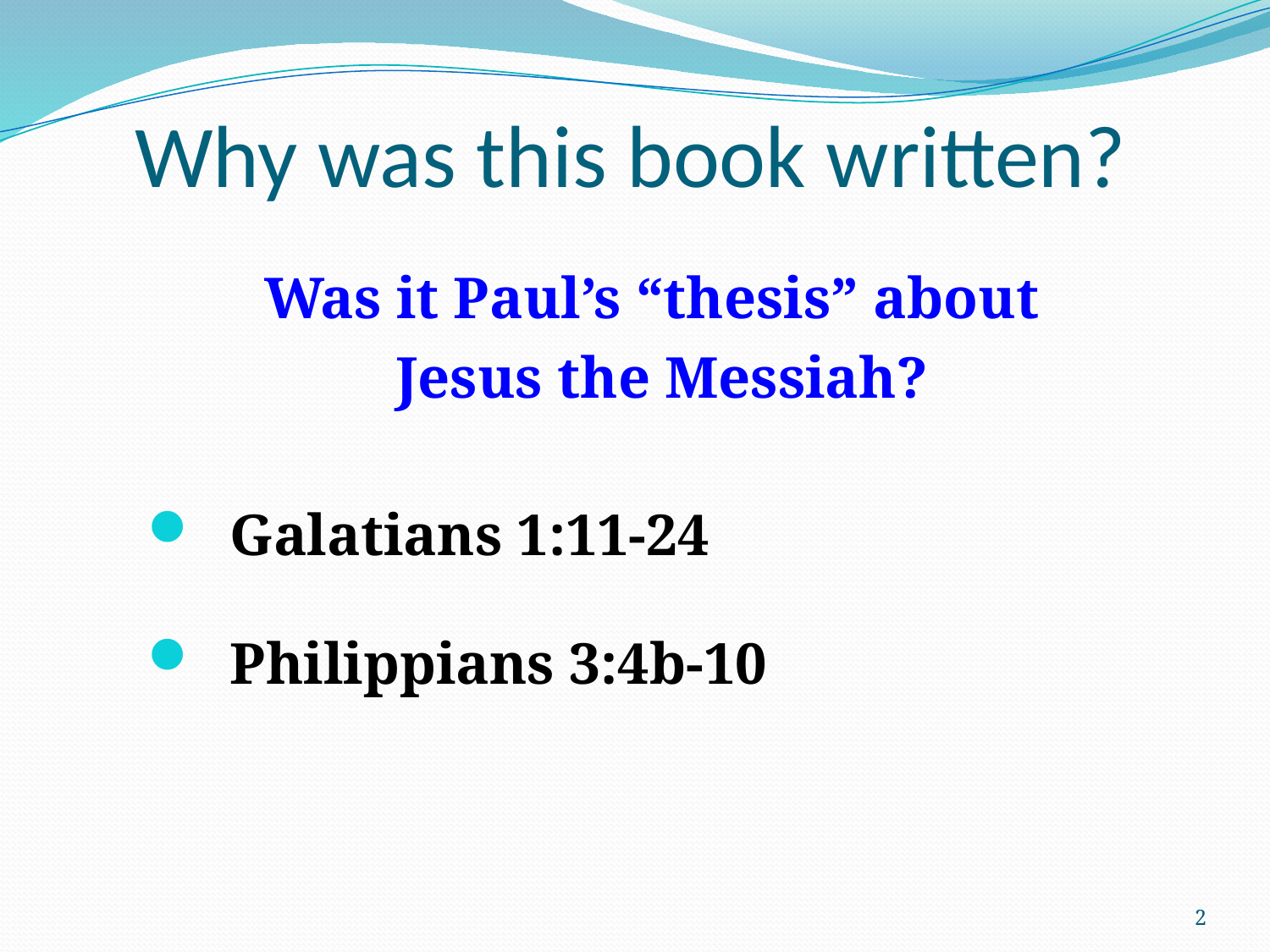

# Why was this book written?
        Was it Paul’s “thesis” about
                 Jesus the Messiah?

  Galatians 1:11-24

  Philippians 3:4b-10
2